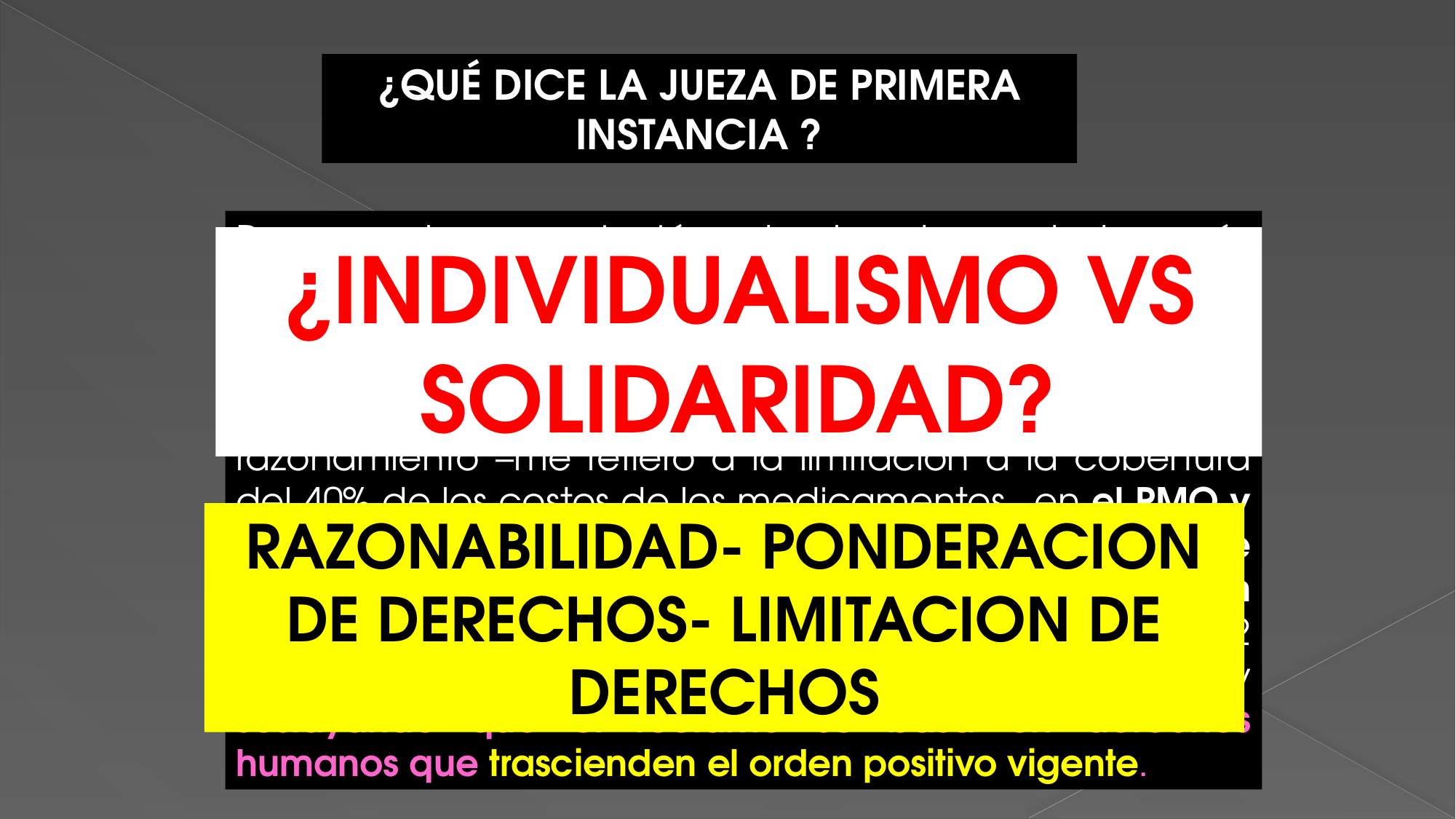

¿QUÉ DICE LA JUEZA DE PRIMERA INSTANCIA ?
Recoger la apreciación de la demandada sería entonces admitir que el derecho humano alegado –al acceso integral– puede serlo en un porcentaje a determinar por la autoridad de aplicación... Con el agravante que pretende apoyar ese mismo razonamiento –me refiero a la limitación a la cobertura del 40% de los costos de los medicamentos– en el PMO y la Resolución 201/2002 que regula los porcentuales de cobertura, sin considerar que dichas disposiciones son varios años anteriores a la Ley de Cobertura N° 26.862 (mayo/2011) y el Decreto N° 956/2013 (junio/2013), y soslayando que el reclamo se basa en derechos humanos que trascienden el orden positivo vigente.
¿INDIVIDUALISMO VS SOLIDARIDAD?
RAZONABILIDAD- PONDERACION DE DERECHOS- LIMITACION DE DERECHOS